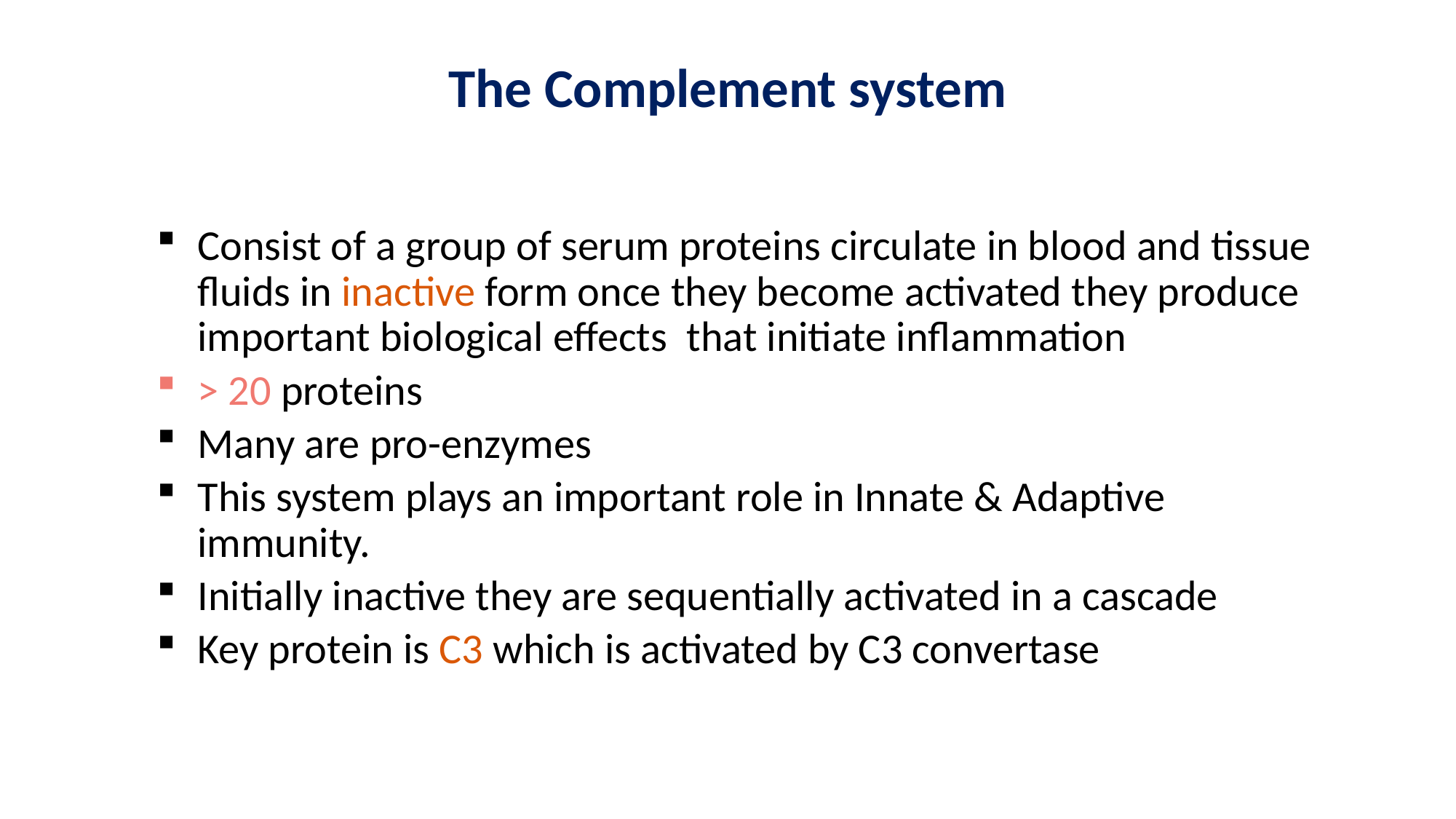

# The Complement system
Consist of a group of serum proteins circulate in blood and tissue fluids in inactive form once they become activated they produce important biological effects  that initiate inflammation
> 20 proteins
Many are pro-enzymes
This system plays an important role in Innate & Adaptive immunity.
Initially inactive they are sequentially activated in a cascade
Key protein is C3 which is activated by C3 convertase